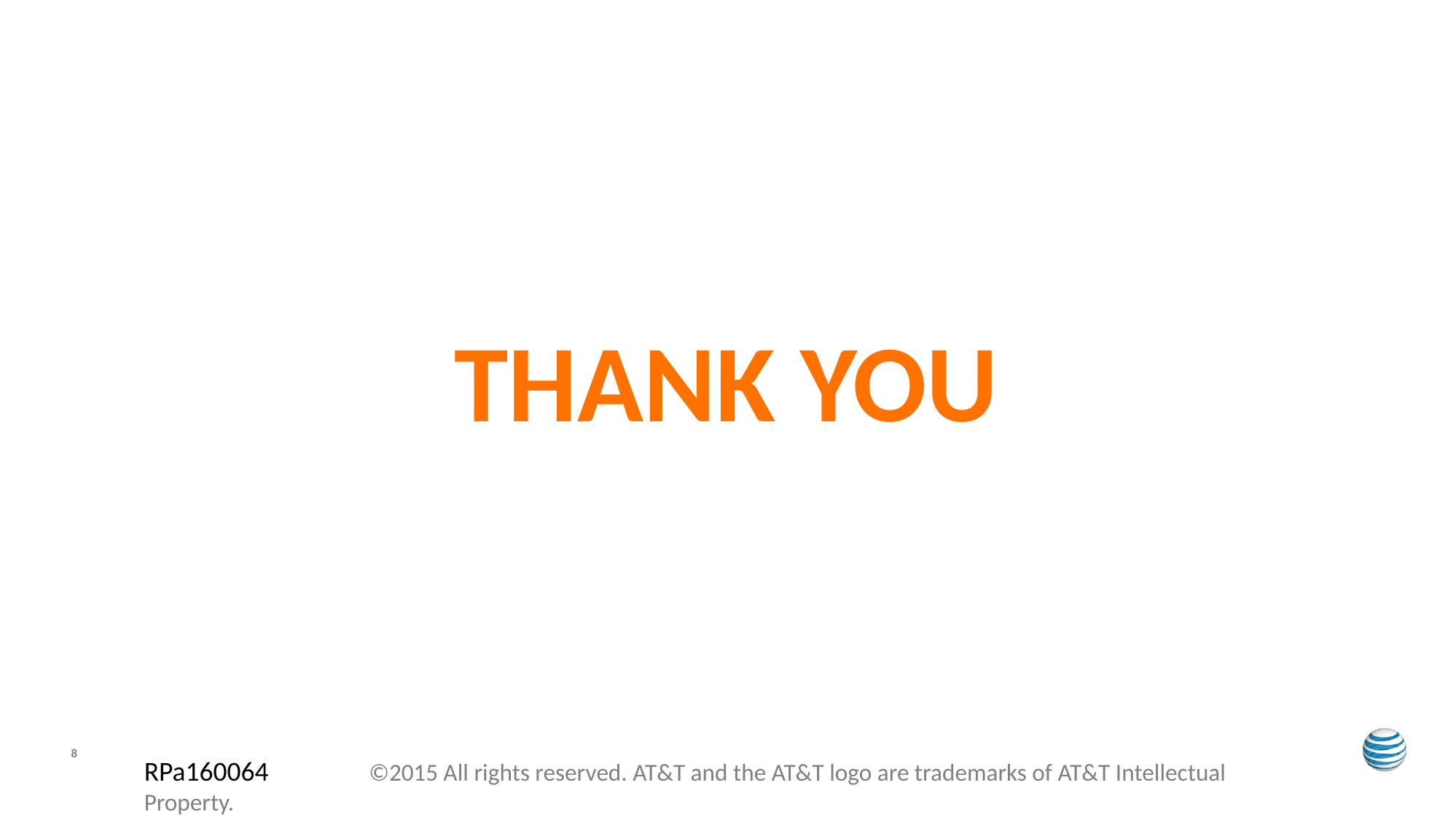

# THANK YOU
8
RPa160064	 ©2015 All rights reserved. AT&T and the AT&T logo are trademarks of AT&T Intellectual Property.